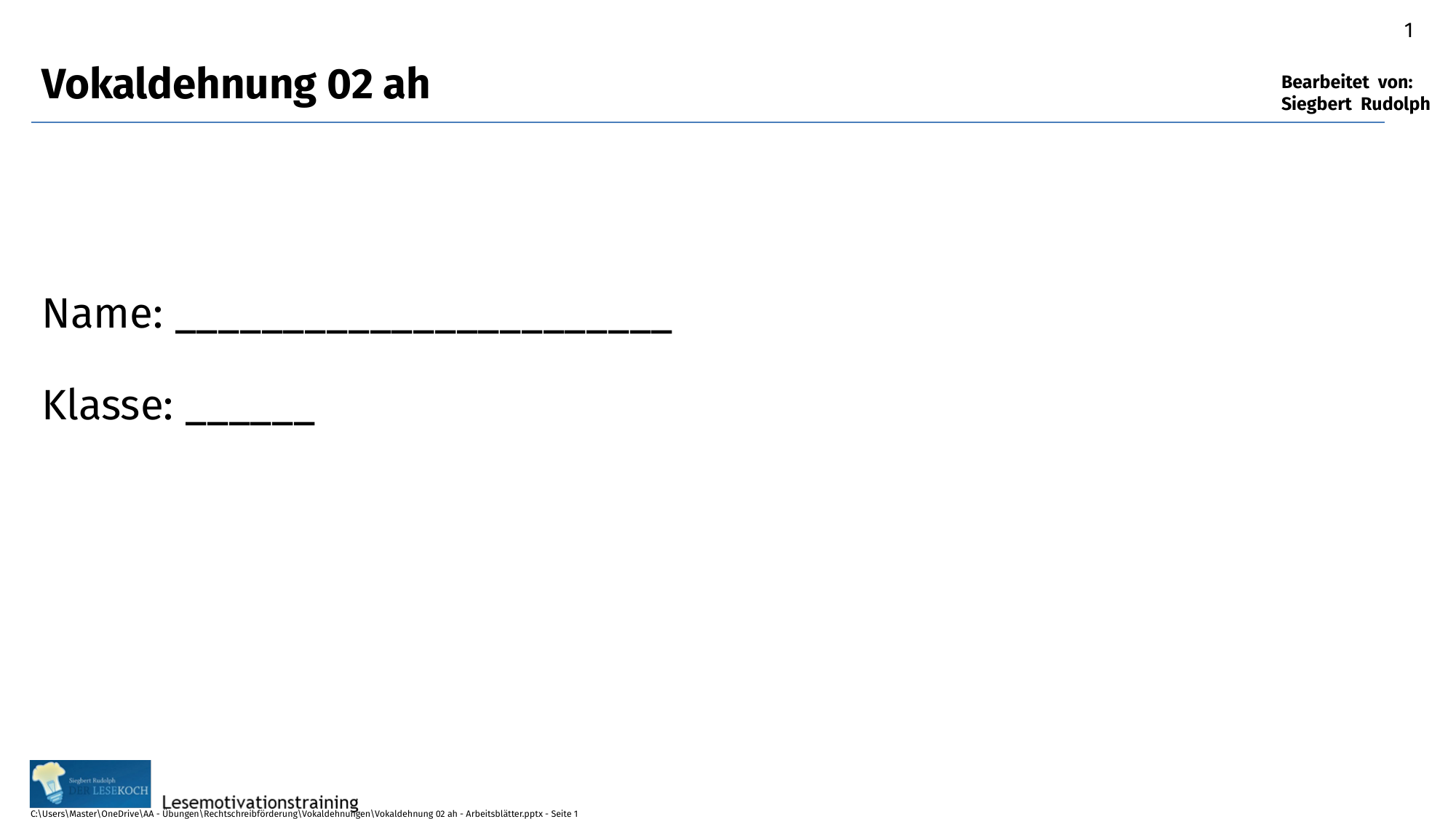

# Vokaldehnung 02 ah Name: _______________________ Klasse: ______
1

C:\Users\Master\OneDrive\AA - Übungen\Rechtschreibförderung\Vokaldehnungen\Vokaldehnung 02 ah - Arbeitsblätter.pptx - Seite 1